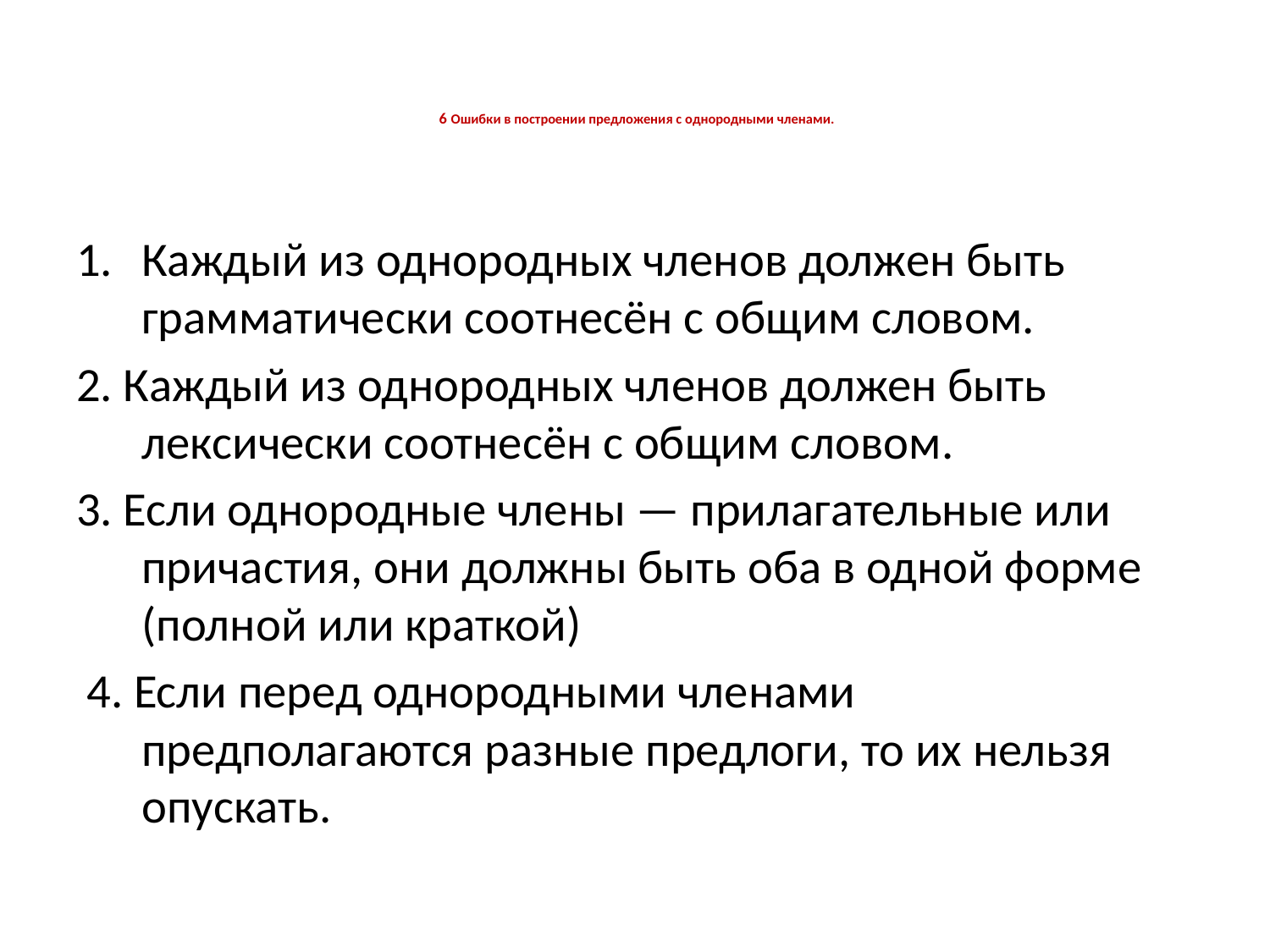

# 6 Ошибки в построении предложения с однородными членами.
Каждый из однородных членов должен быть грамматически соотнесён с общим словом.
2. Каждый из однородных членов должен быть лексически соотнесён с общим словом.
3. Если однородные члены — прилагательные или причастия, они должны быть оба в одной форме (полной или краткой)
 4. Если перед однородными членами предполагаются разные предлоги, то их нельзя опускать.